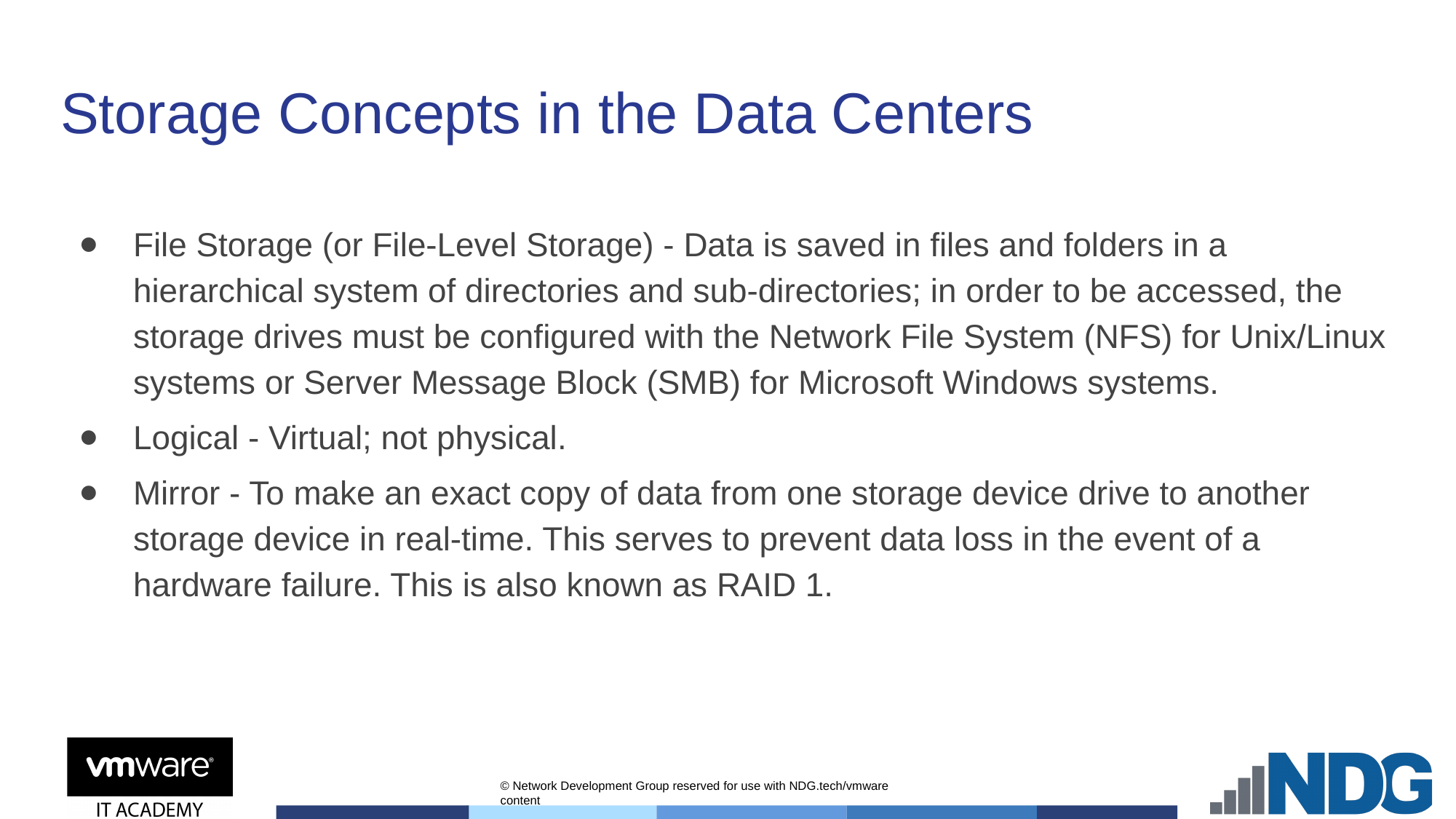

# Storage Concepts in the Data Centers
File Storage (or File-Level Storage) - Data is saved in files and folders in a  hierarchical system of directories and sub-directories; in order to be accessed, the storage drives must be configured with the Network File System (NFS) for Unix/Linux systems or Server Message Block (SMB) for Microsoft Windows systems.
Logical - Virtual; not physical.
Mirror - To make an exact copy of data from one storage device drive to another storage device in real-time. This serves to prevent data loss in the event of a hardware failure. This is also known as RAID 1.